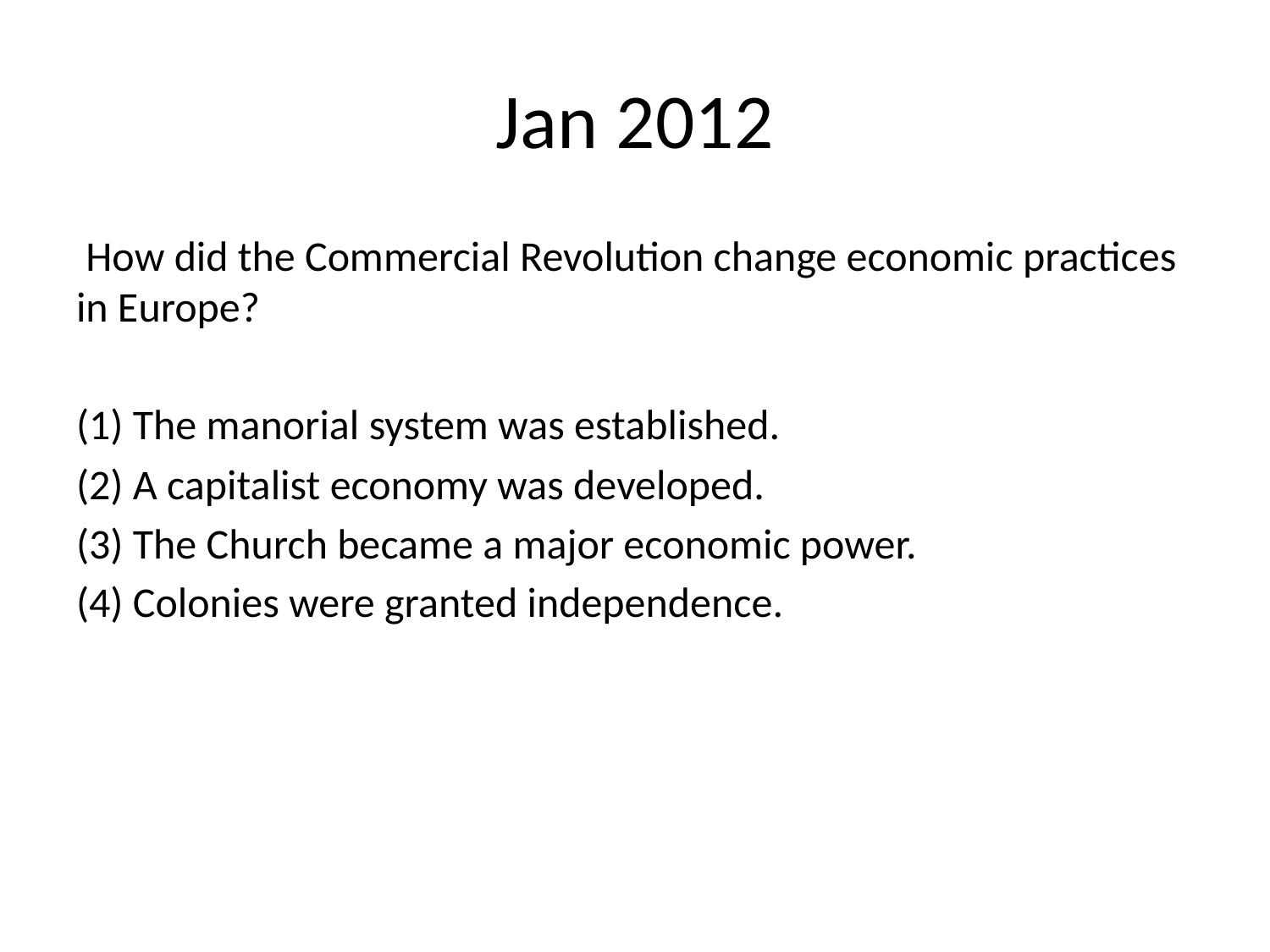

# Jan 2012
 How did the Commercial Revolution change economic practices in Europe?

(1) The manorial system was established.
(2) A capitalist economy was developed.
(3) The Church became a major economic power.
(4) Colonies were granted independence.